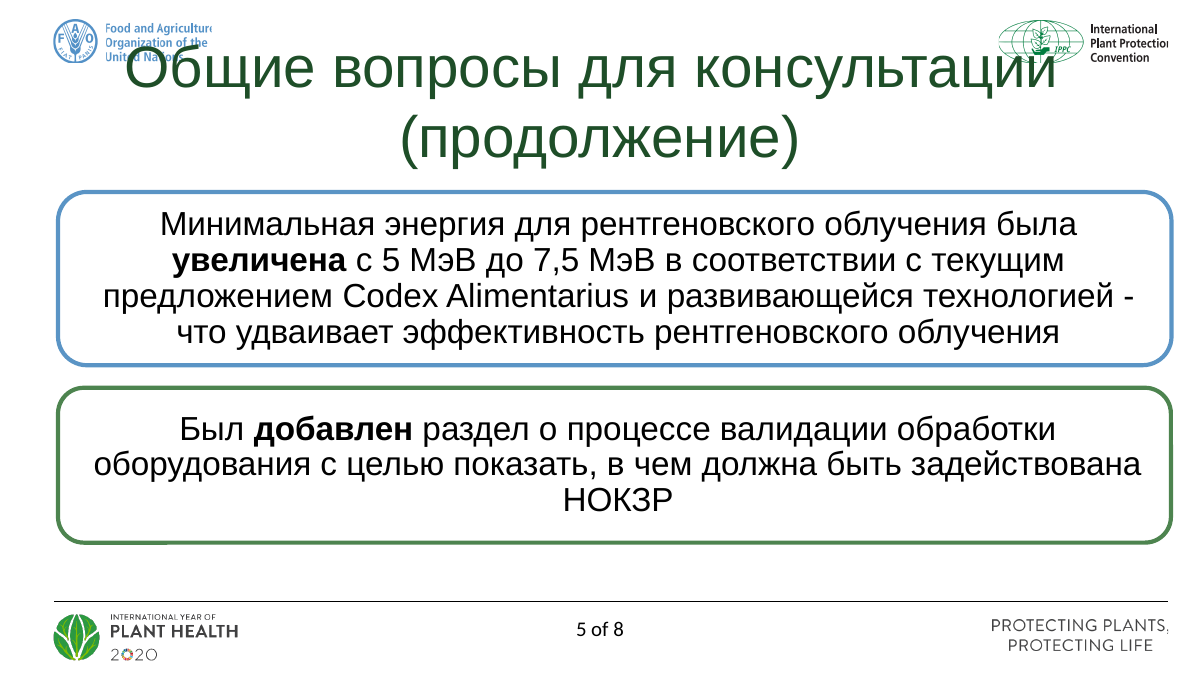

Общие вопросы для консультации
(продолжение)
Минимальная энергия для рентгеновского облучения была увеличена с 5 МэВ до 7,5 МэВ в соответствии с текущим предложением Codex Alimentarius и развивающейся технологией - что удваивает эффективность рентгеновского облучения
Был добавлен раздел о процессе валидации обработки оборудования с целью показать, в чем должна быть задействована НОКЗР
5 of 8